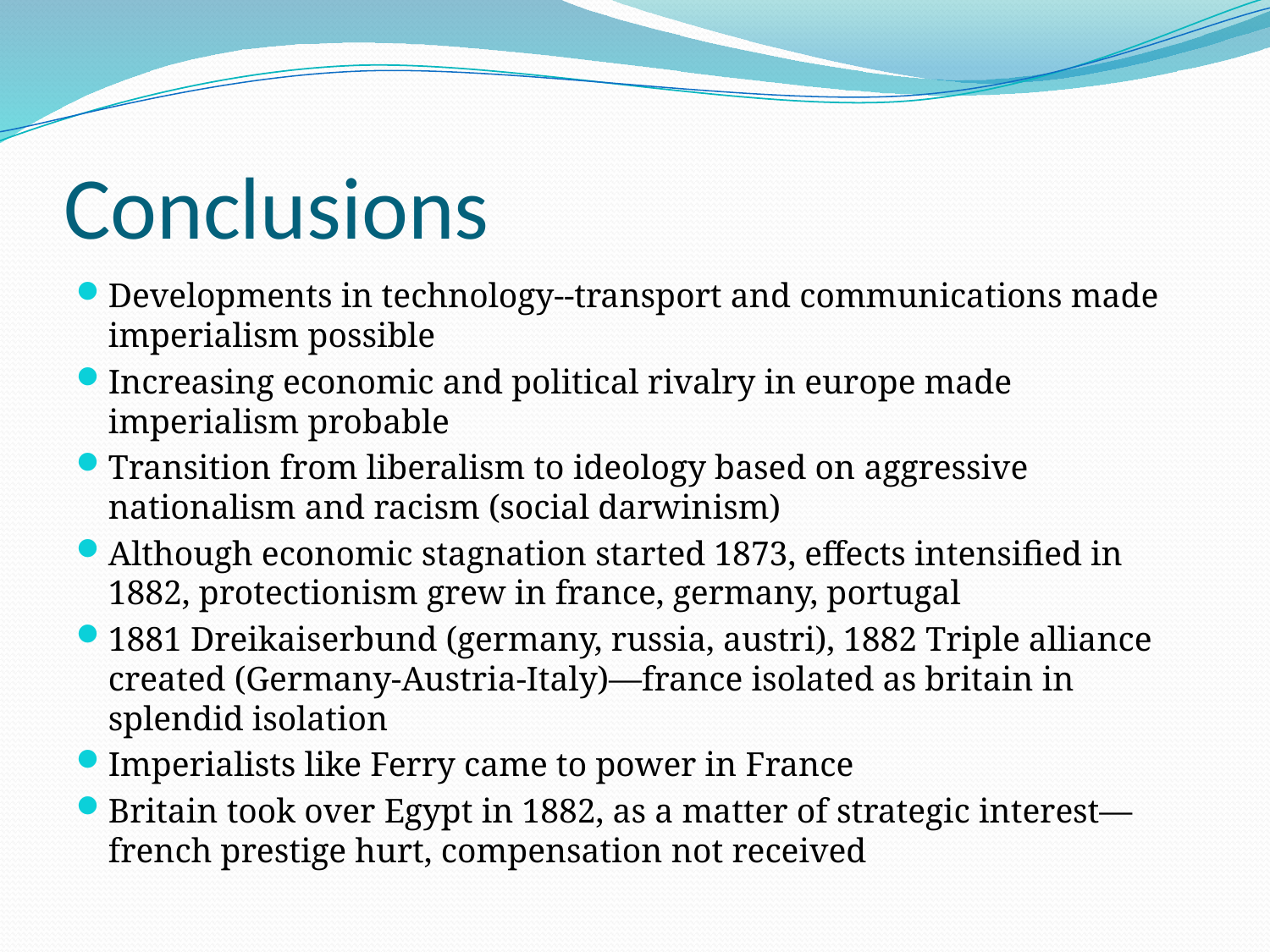

# Conclusions
Developments in technology--transport and communications made imperialism possible
Increasing economic and political rivalry in europe made imperialism probable
Transition from liberalism to ideology based on aggressive nationalism and racism (social darwinism)
Although economic stagnation started 1873, effects intensified in 1882, protectionism grew in france, germany, portugal
1881 Dreikaiserbund (germany, russia, austri), 1882 Triple alliance created (Germany-Austria-Italy)—france isolated as britain in splendid isolation
Imperialists like Ferry came to power in France
Britain took over Egypt in 1882, as a matter of strategic interest—french prestige hurt, compensation not received